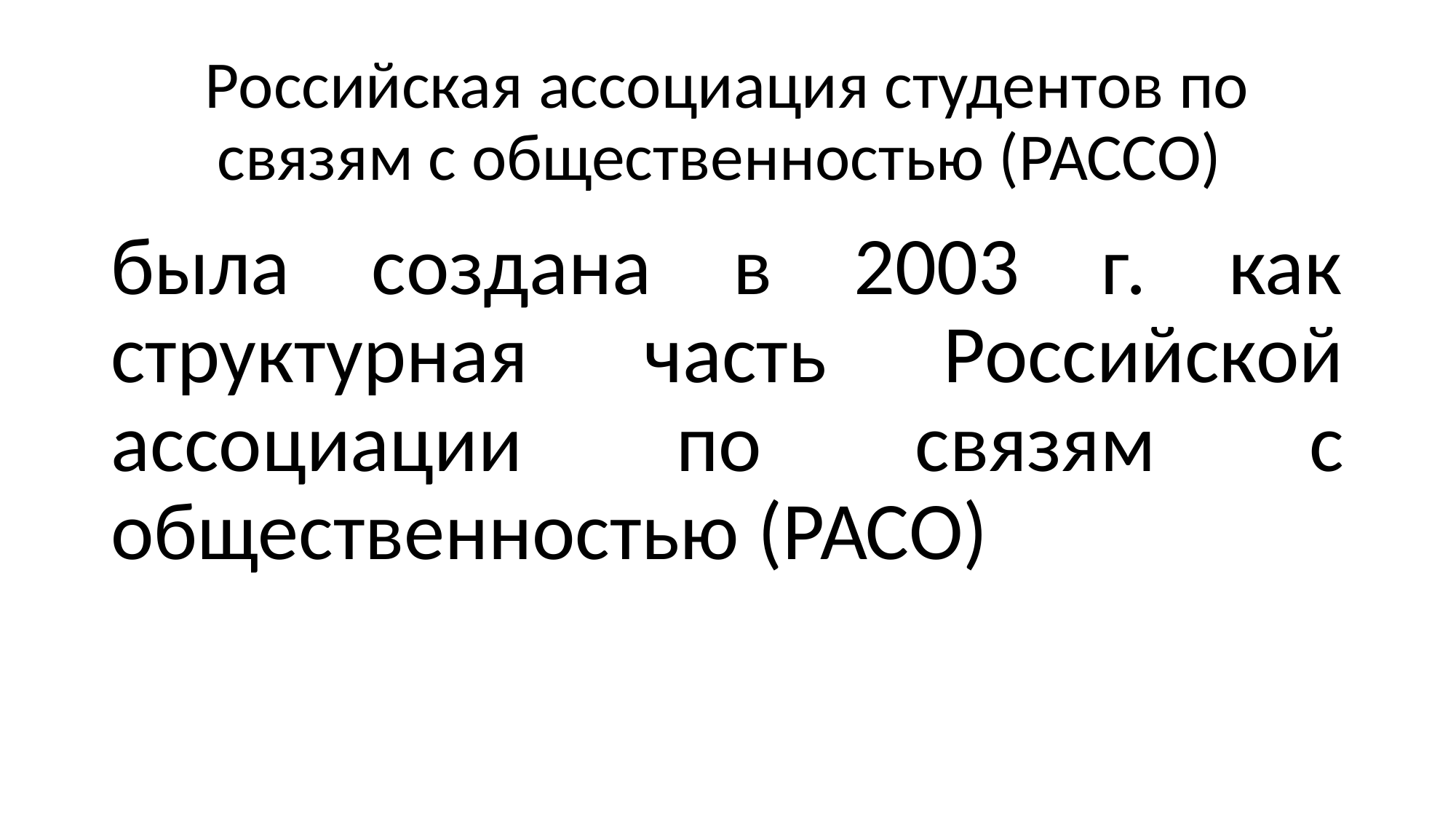

# Российская ассоциация студентов по связям с общественностью (РАССО)
была создана в 2003 г. как структурная часть Российской ассоциации по связям с общественностью (РАСО)